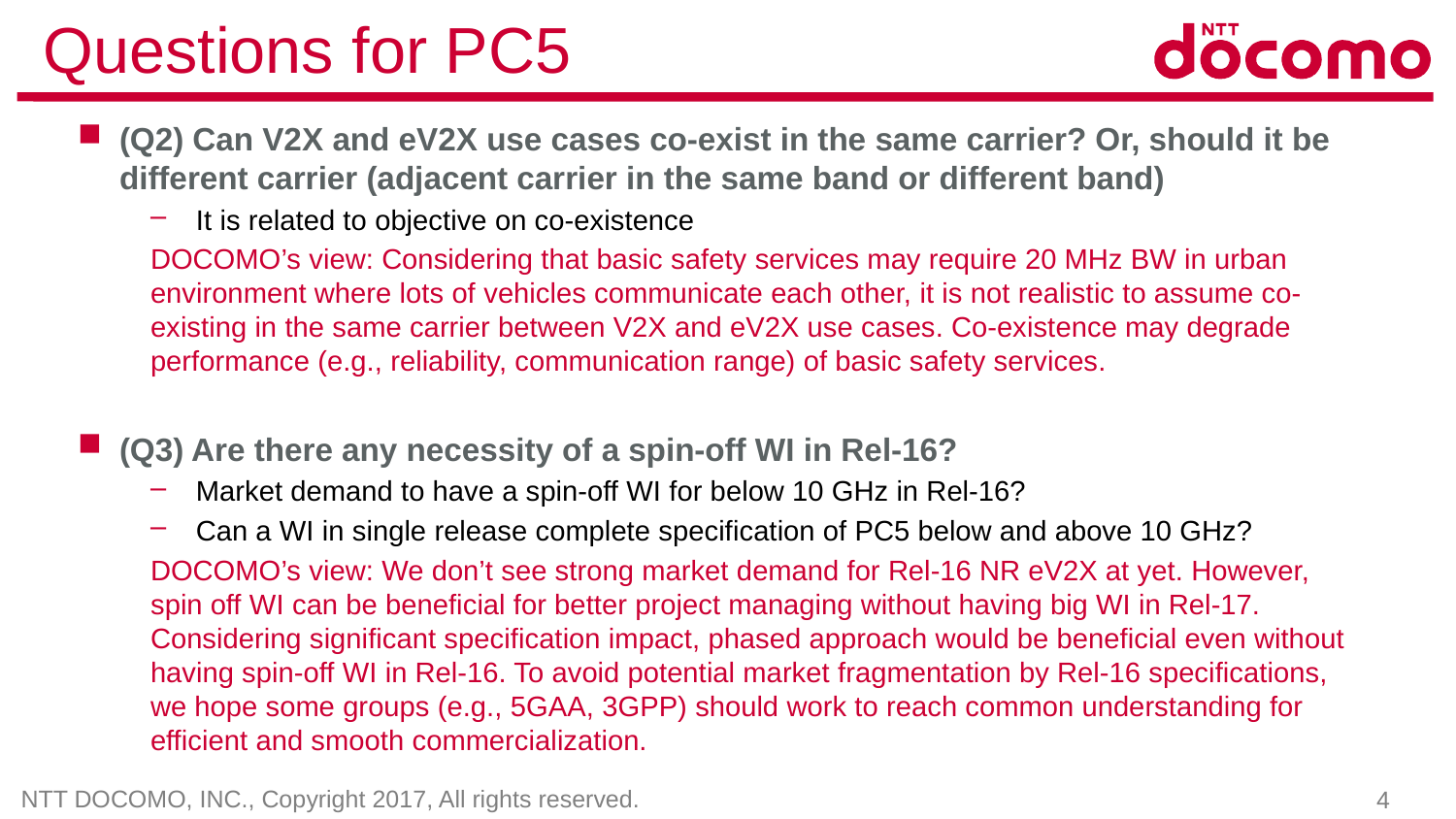

# Questions for PC5
(Q2) Can V2X and eV2X use cases co-exist in the same carrier? Or, should it be different carrier (adjacent carrier in the same band or different band)
It is related to objective on co-existence
DOCOMO’s view: Considering that basic safety services may require 20 MHz BW in urban environment where lots of vehicles communicate each other, it is not realistic to assume co-existing in the same carrier between V2X and eV2X use cases. Co-existence may degrade performance (e.g., reliability, communication range) of basic safety services.

(Q3) Are there any necessity of a spin-off WI in Rel-16?
Market demand to have a spin-off WI for below 10 GHz in Rel-16?
Can a WI in single release complete specification of PC5 below and above 10 GHz?
DOCOMO’s view: We don’t see strong market demand for Rel-16 NR eV2X at yet. However, spin off WI can be beneficial for better project managing without having big WI in Rel-17. Considering significant specification impact, phased approach would be beneficial even without having spin-off WI in Rel-16. To avoid potential market fragmentation by Rel-16 specifications, we hope some groups (e.g., 5GAA, 3GPP) should work to reach common understanding for efficient and smooth commercialization.